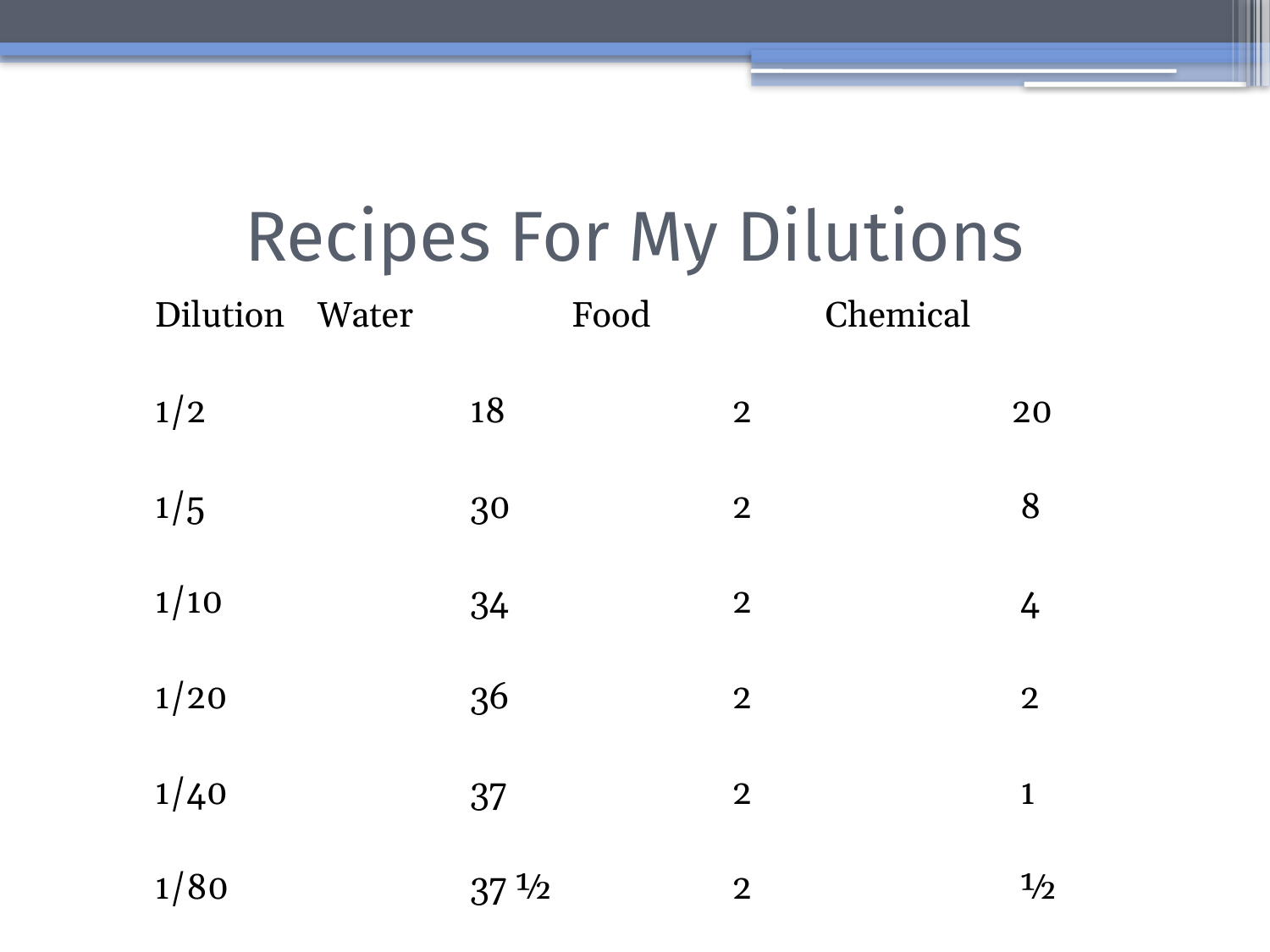

# Recipes For My Dilutions
Dilution	Water		Food		Chemical

1/2		   18		    2		       20

1/5		   30		    2		        8

1/10		   34		    2		        4

1/20		   36		    2		        2

1/40		   37		    2		        1

1/80		   37 ½		    2		        ½